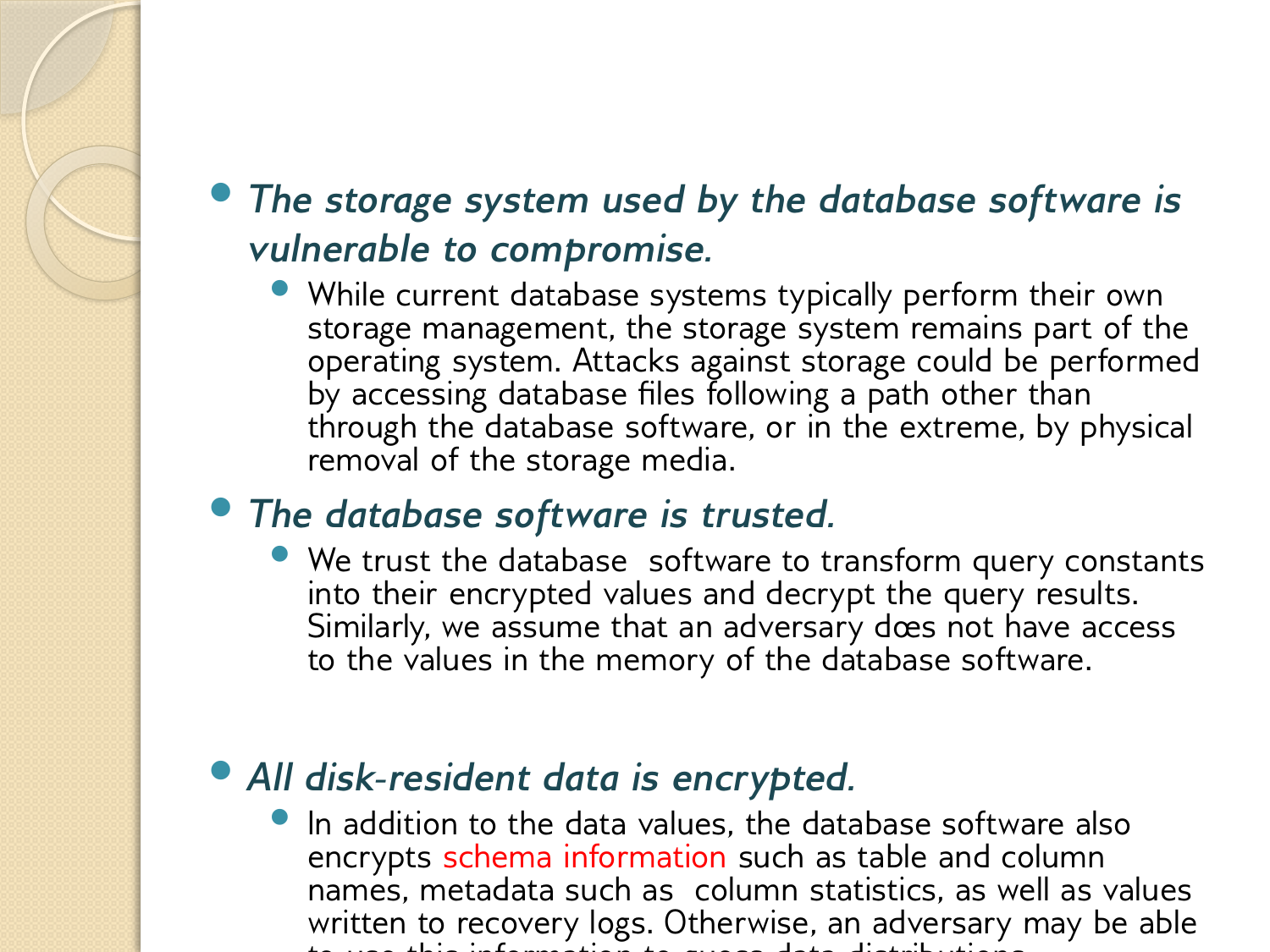

The storage system used by the database software is vulnerable to compromise.
While current database systems typically perform their own storage management, the storage system remains part of the operating system. Attacks against storage could be performed by accessing database files following a path other than through the database software, or in the extreme, by physical removal of the storage media.
The database software is trusted.
We trust the database  software to transform query constants into their encrypted values and decrypt the query results. Similarly, we assume that an adversary does not have access to the values in the memory of the database software.

All disk-resident data is encrypted.
In addition to the data values, the database software also encrypts schema information such as table and column names, metadata such as  column statistics, as well as values written to recovery logs. Otherwise, an adversary may be able to use this information to guess data distributions.